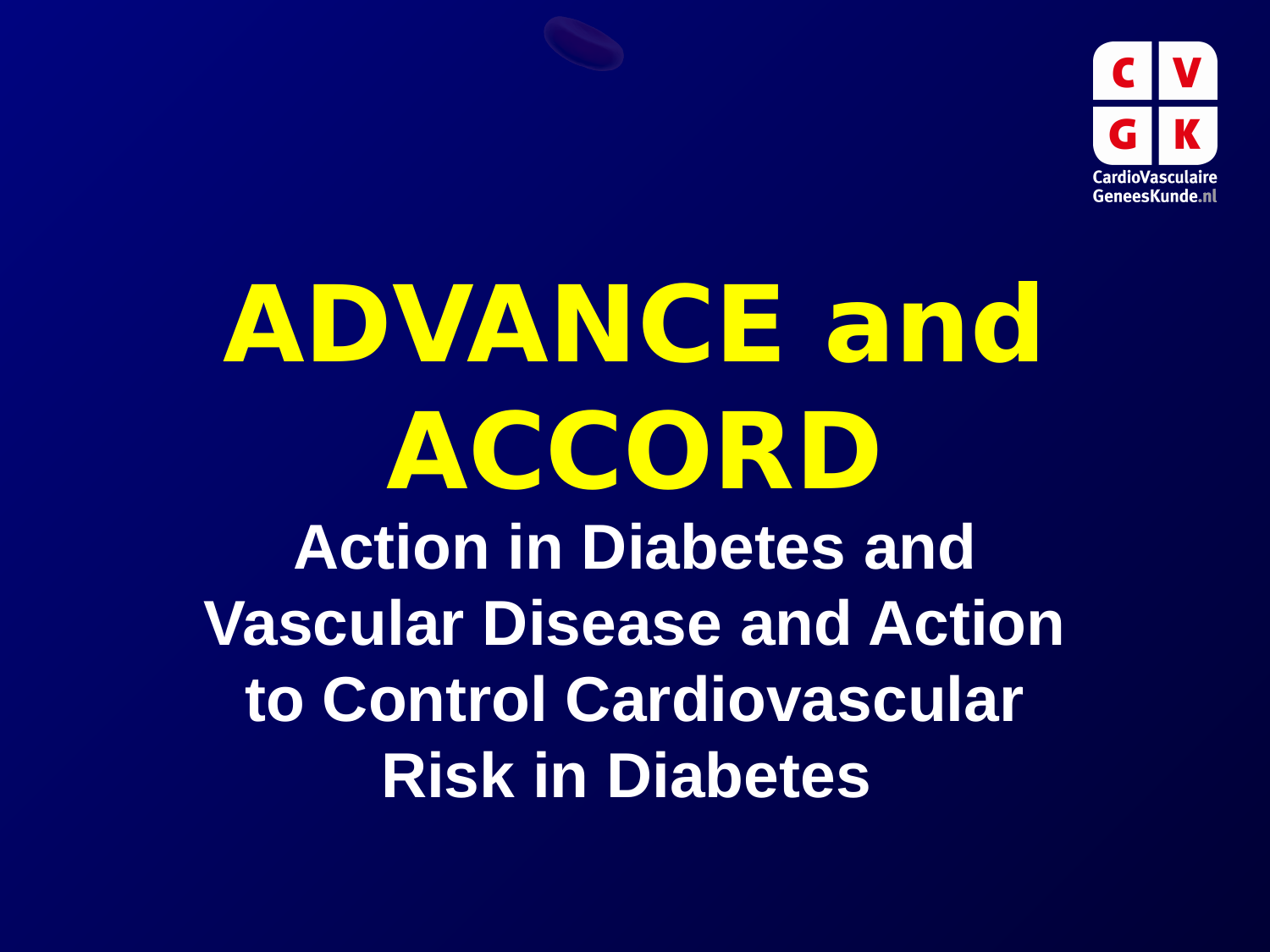

# ADVANCE and ACCORD
Action in Diabetes and Vascular Disease and Action to Control Cardiovascular Risk in Diabetes